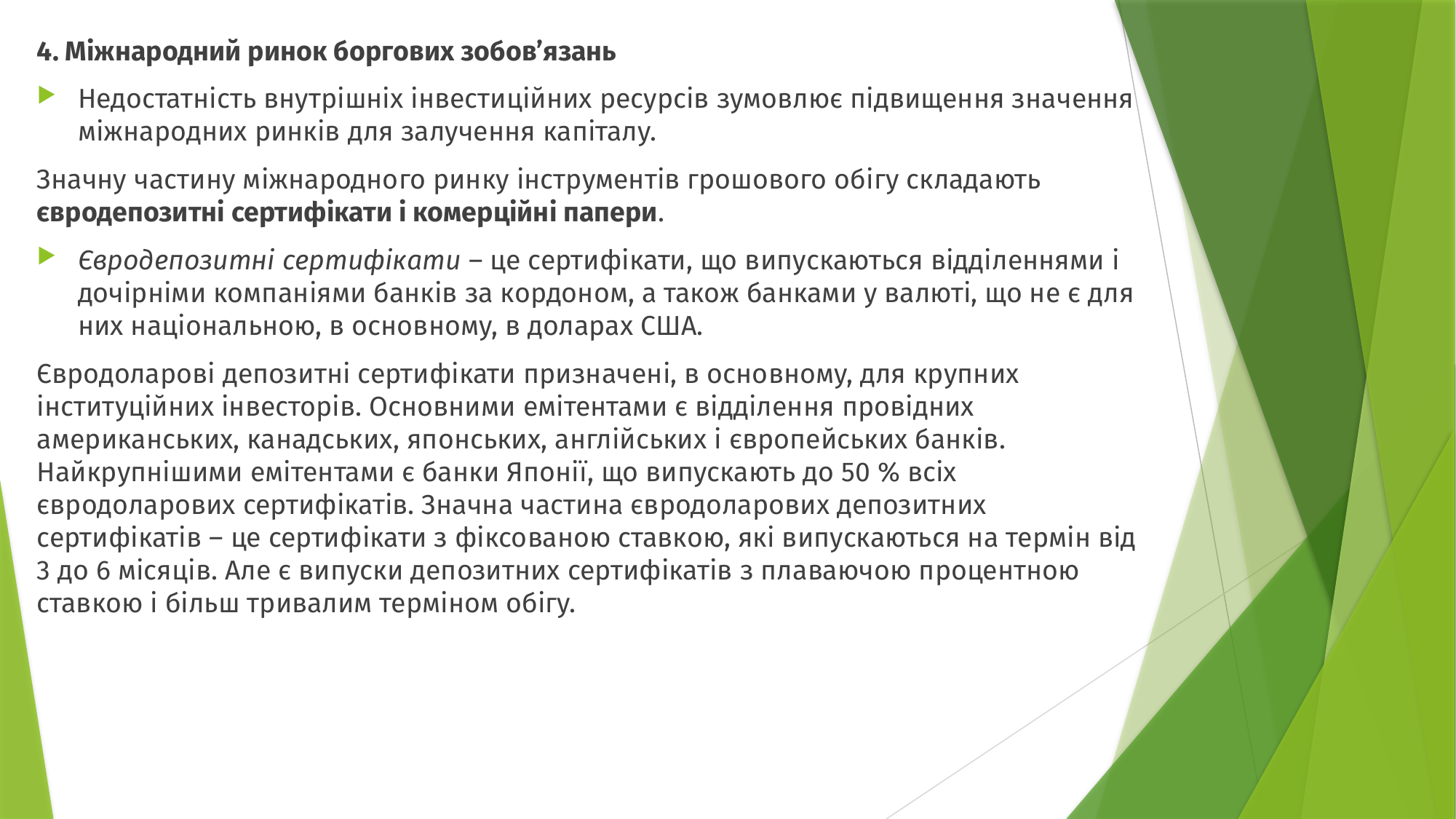

4. Міжнародний ринок боргових зобов’язань
Недостатність внутрішніх інвестиційних ресурсів зумовлює підвищення значення міжнародних ринків для залучення капіталу.
Значну частину міжнародного ринку інструментів грошового обігу складають євродепозитні сертифікати і комерційні папери.
Євродепозитні сертифікати – це сертифікати, що випускаються відділеннями і дочірніми компаніями банків за кордоном, а також банками у валюті, що не є для них національною, в основному, в доларах США.
Євродоларові депозитні сертифікати призначені, в основному, для крупних інституційних інвесторів. Основними емітентами є відділення провідних американських, канадських, японських, англійських і європейських банків. Найкрупнішими емітентами є банки Японії, що випускають до 50 % всіх євродоларових сертифікатів. Значна частина євродоларових депозитних сертифікатів – це сертифікати з фіксованою ставкою, які випускаються на термін від 3 до 6 місяців. Але є випуски депозитних сертифікатів з плаваючою процентною ставкою і більш тривалим терміном обігу.